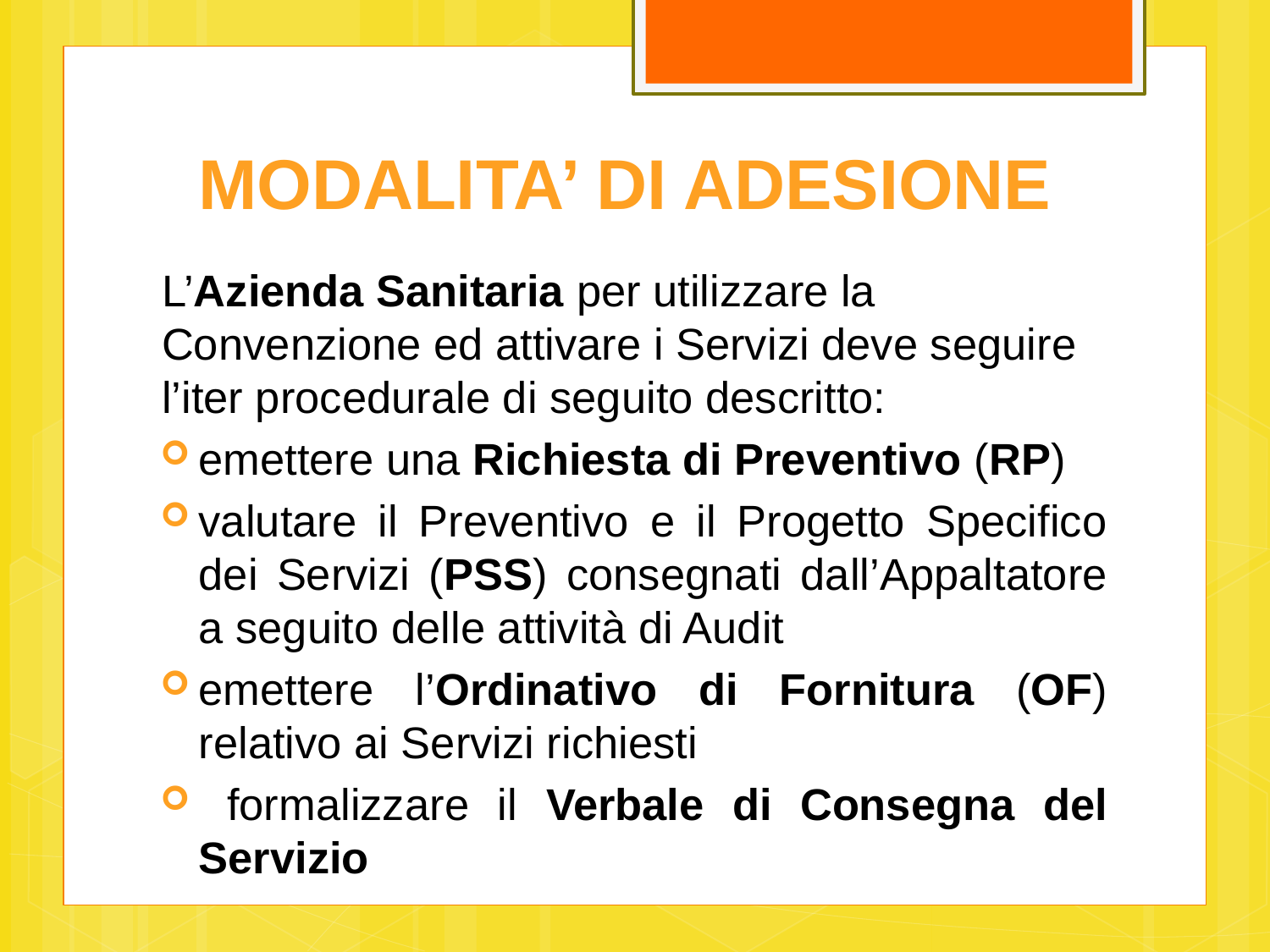

MODALITA’ DI ADESIONE
L’Azienda Sanitaria per utilizzare la Convenzione ed attivare i Servizi deve seguire l’iter procedurale di seguito descritto:
emettere una Richiesta di Preventivo (RP)
valutare il Preventivo e il Progetto Specifico dei Servizi (PSS) consegnati dall’Appaltatore a seguito delle attività di Audit
emettere l’Ordinativo di Fornitura (OF) relativo ai Servizi richiesti
 formalizzare il Verbale di Consegna del Servizio